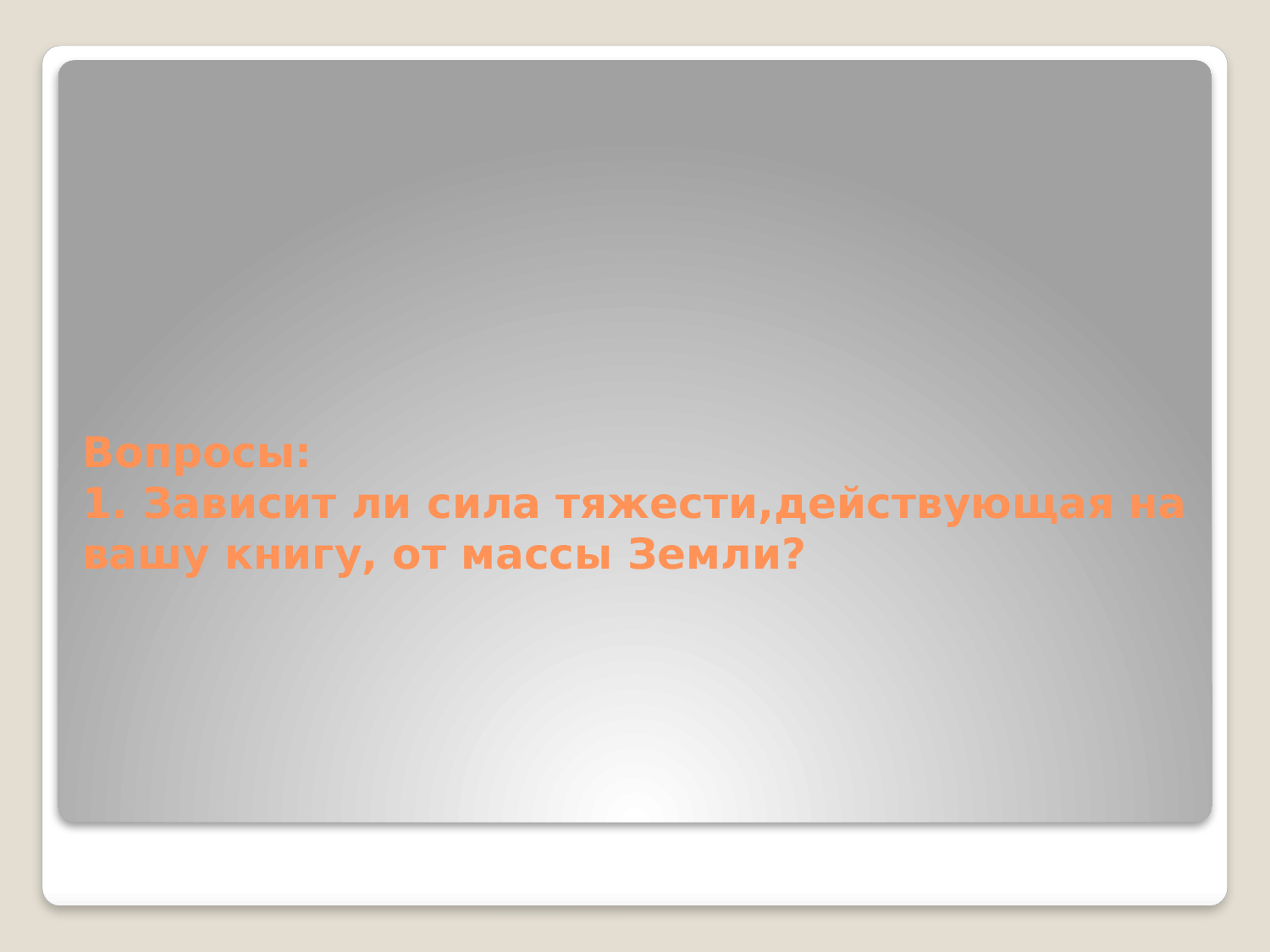

# Вопросы: 1. Зависит ли сила тяжести,действующая на вашу книгу, от массы Земли?